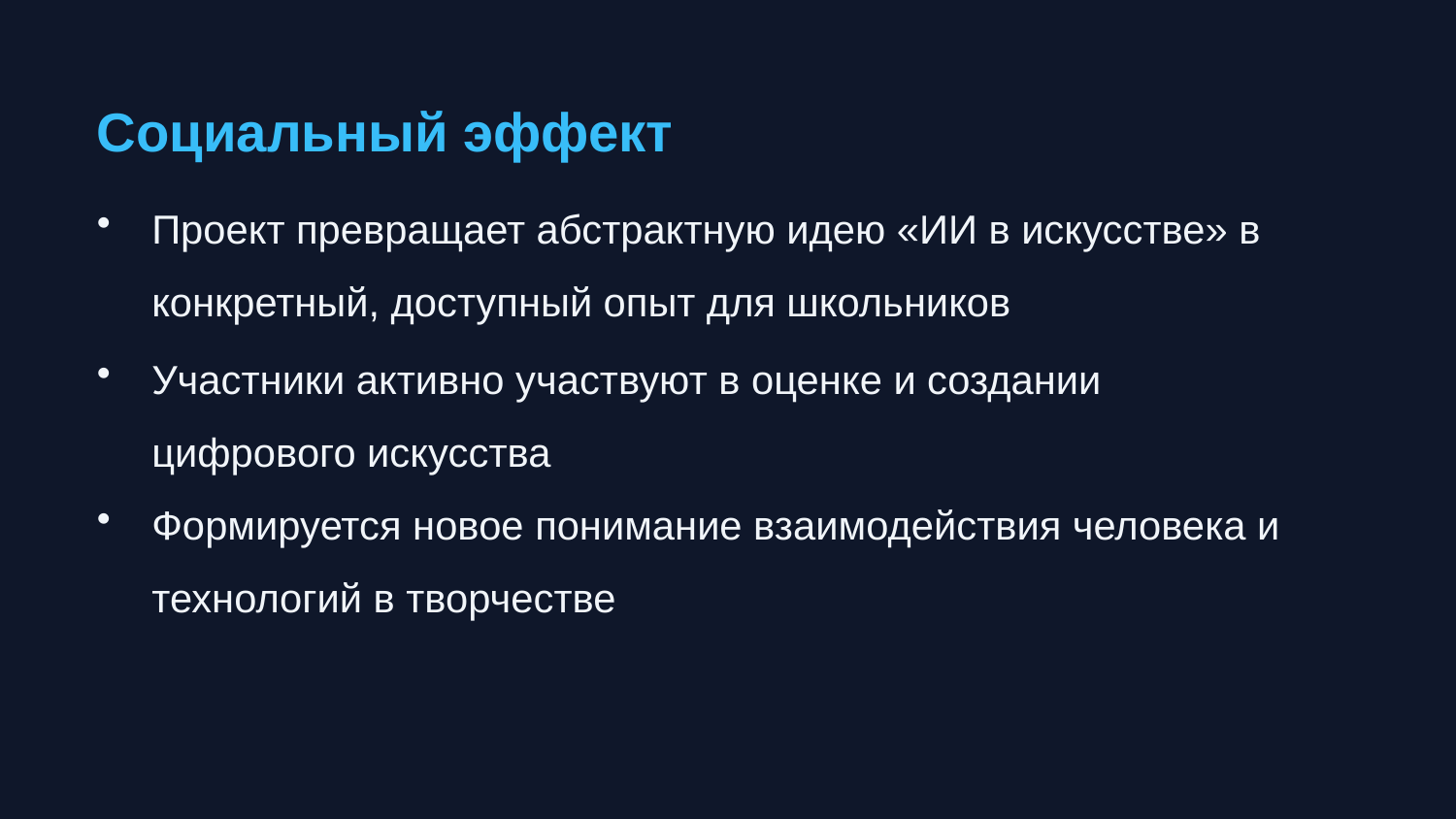

Социальный эффект
Проект превращает абстрактную идею «ИИ в искусстве» в конкретный, доступный опыт для школьников
Участники активно участвуют в оценке и создании цифрового искусства
Формируется новое понимание взаимодействия человека и технологий в творчестве